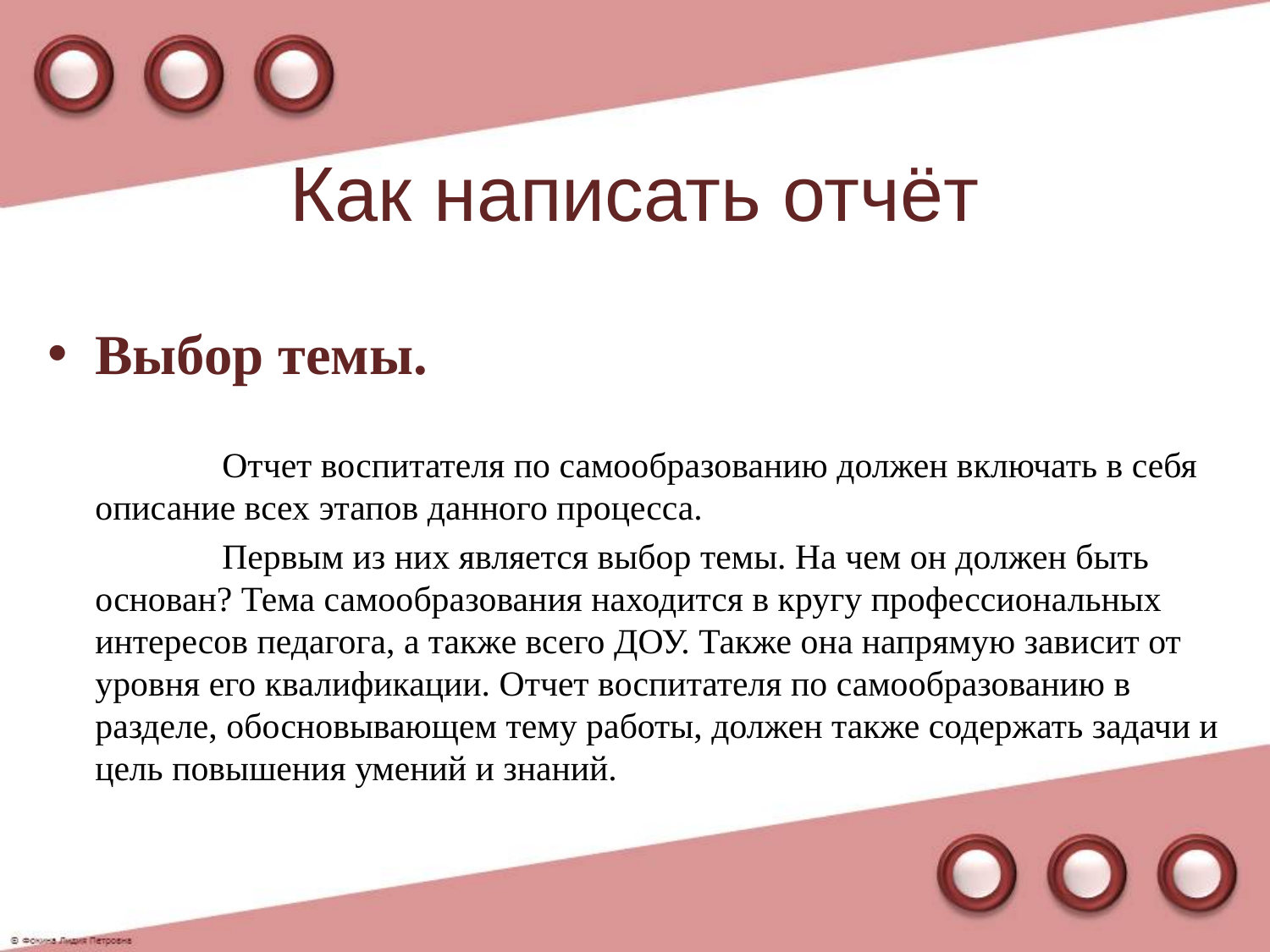

# Как написать отчёт
Выбор темы.

      	Отчет воспитателя по самообразованию должен включать в себя описание всех этапов данного процесса.
		Первым из них является выбор темы. На чем он должен быть основан? Тема самообразования находится в кругу профессиональных интересов педагога, а также всего ДОУ. Также она напрямую зависит от уровня его квалификации. Отчет воспитателя по самообразованию в разделе, обосновывающем тему работы, должен также содержать задачи и цель повышения умений и знаний.